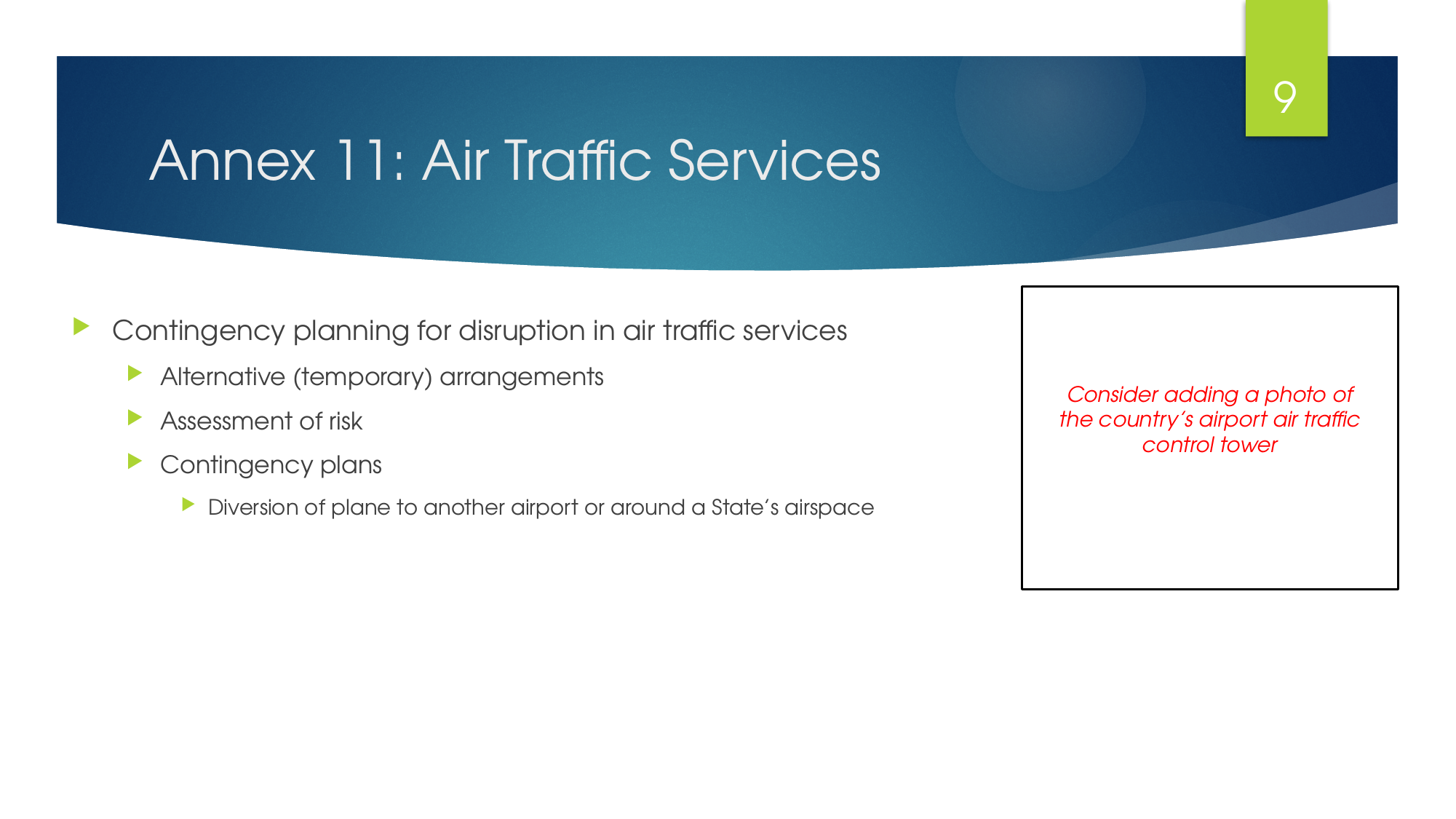

9
# Annex 11: Air Traffic Services

Contingency planning for disruption in air traffic services
Alternative (temporary) arrangements
Assessment of risk
Contingency plans
Diversion of plane to another airport or around a State’s airspace

Consider adding a photo of the country’s airport air traffic control tower